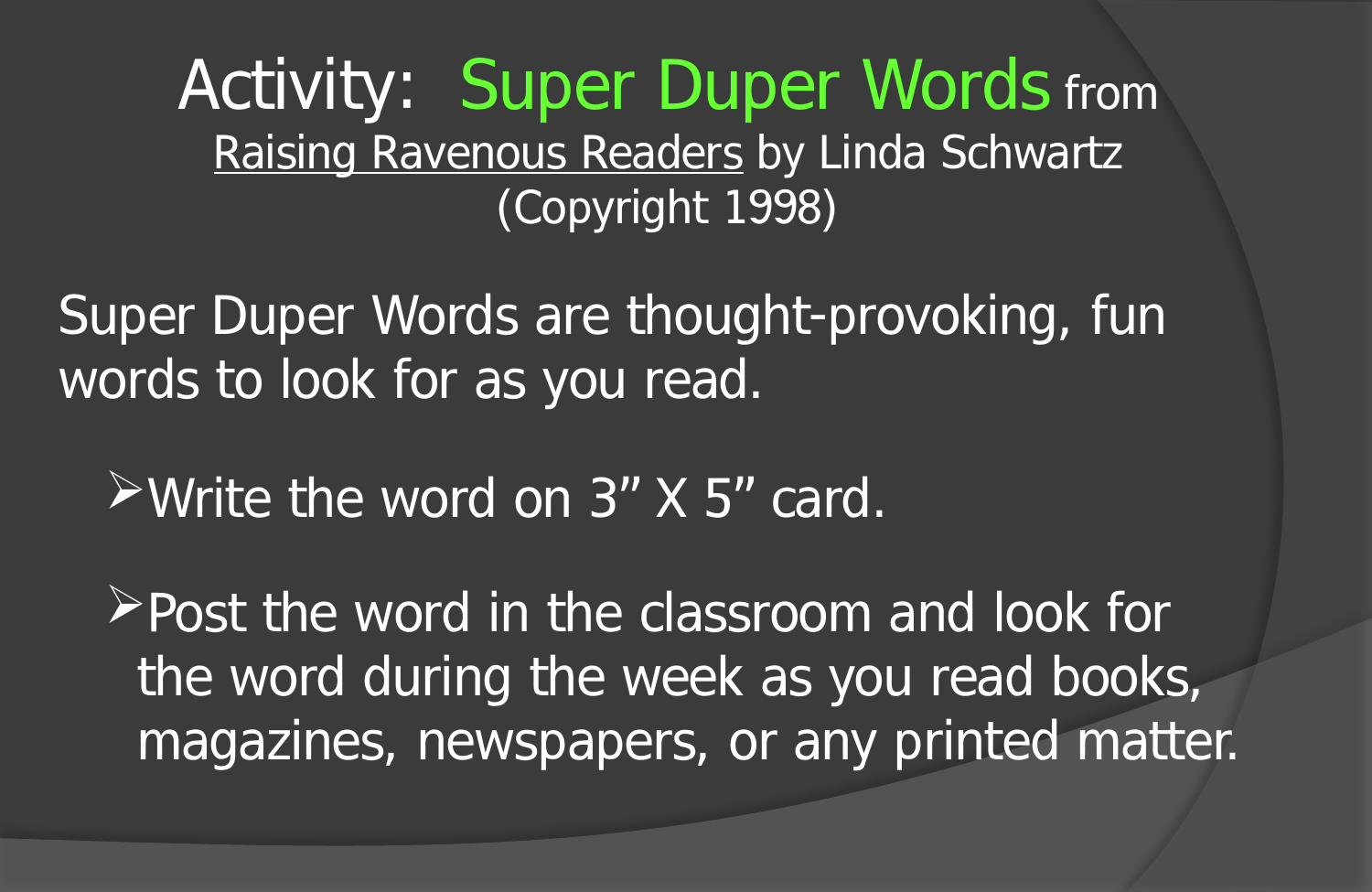

Activity:  Super Duper Words from Raising Ravenous Readers by Linda Schwartz (Copyright 1998)
Super Duper Words are thought-provoking, fun words to look for as you read.
Write the word on 3” X 5” card.
Post the word in the classroom and look for the word during the week as you read books, magazines, newspapers, or any printed matter.